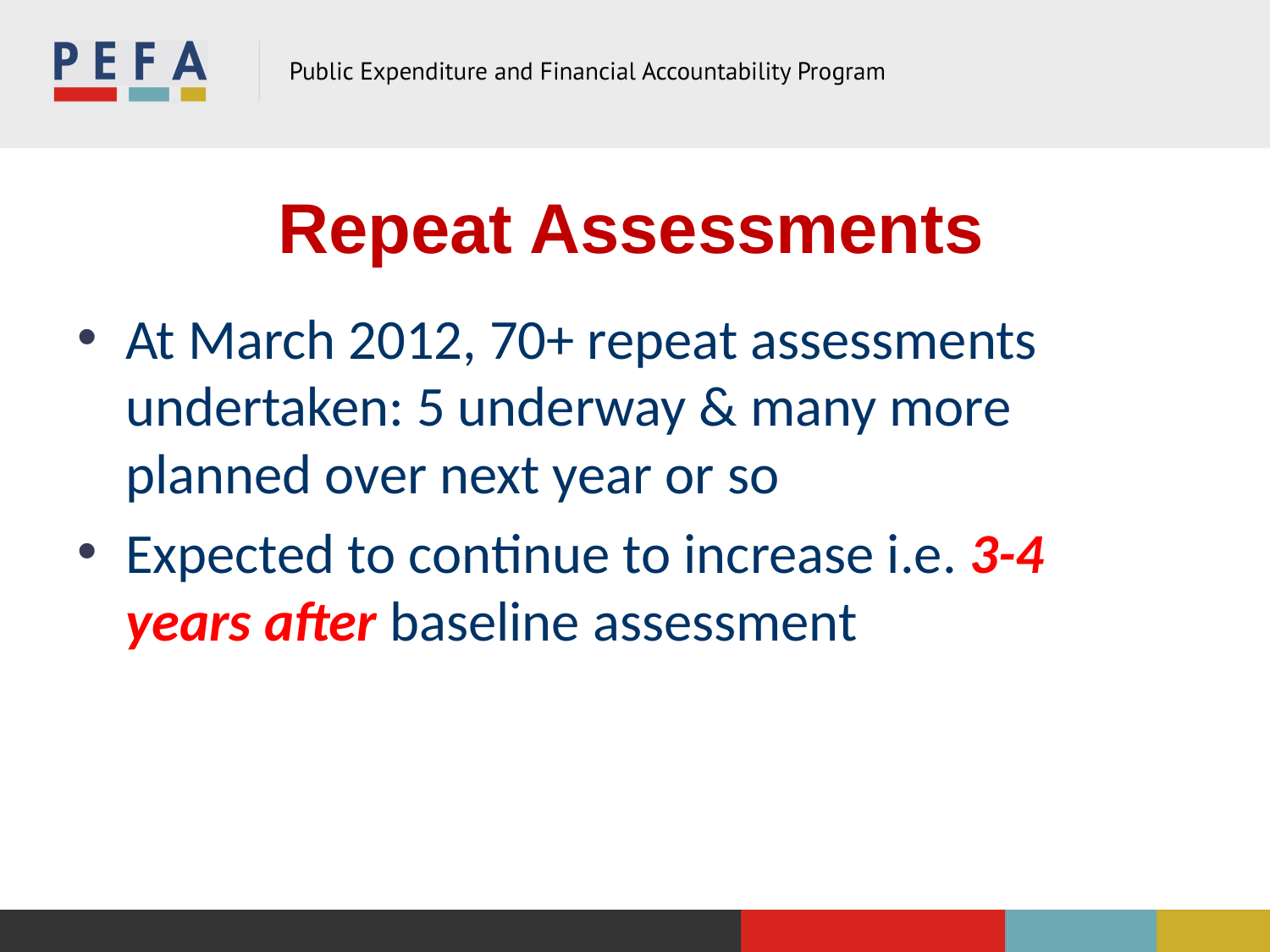

# Repeat Assessments
At March 2012, 70+ repeat assessments undertaken: 5 underway & many more planned over next year or so
Expected to continue to increase i.e. 3-4 years after baseline assessment